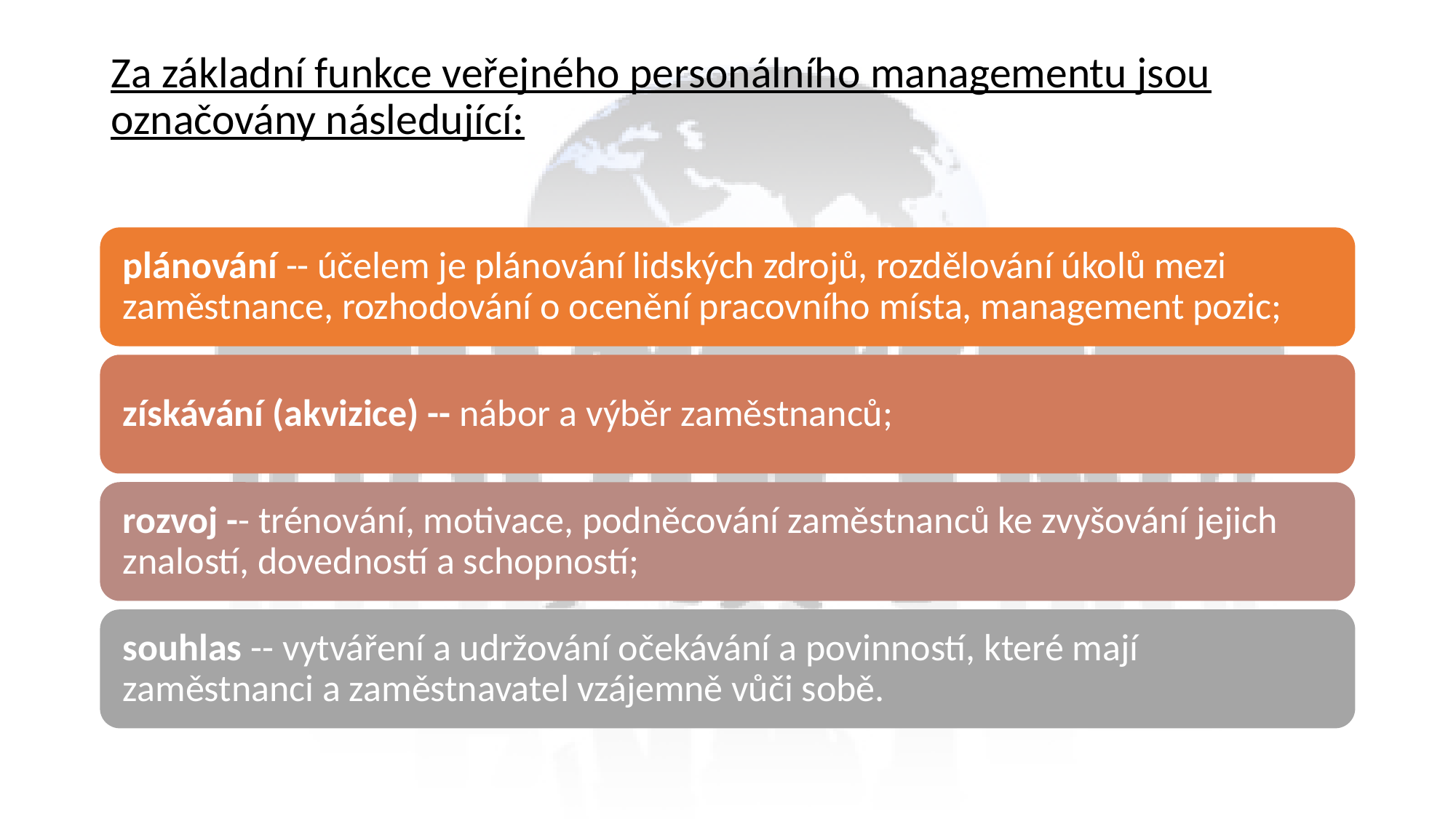

# Za základní funkce veřejného personálního managementu jsou označovány následující:
plánování -- účelem je plánování lidských zdrojů, rozdělování úkolů mezi zaměstnance, rozhodování o ocenění pracovního místa, management pozic;
získávání (akvizice) -- nábor a výběr zaměstnanců;
rozvoj -- trénování, motivace, podněcování zaměstnanců ke zvyšování jejich znalostí, dovedností a schopností;
souhlas -- vytváření a udržování očekávání a povinností, které mají zaměstnanci a zaměstnavatel vzájemně vůči sobě.